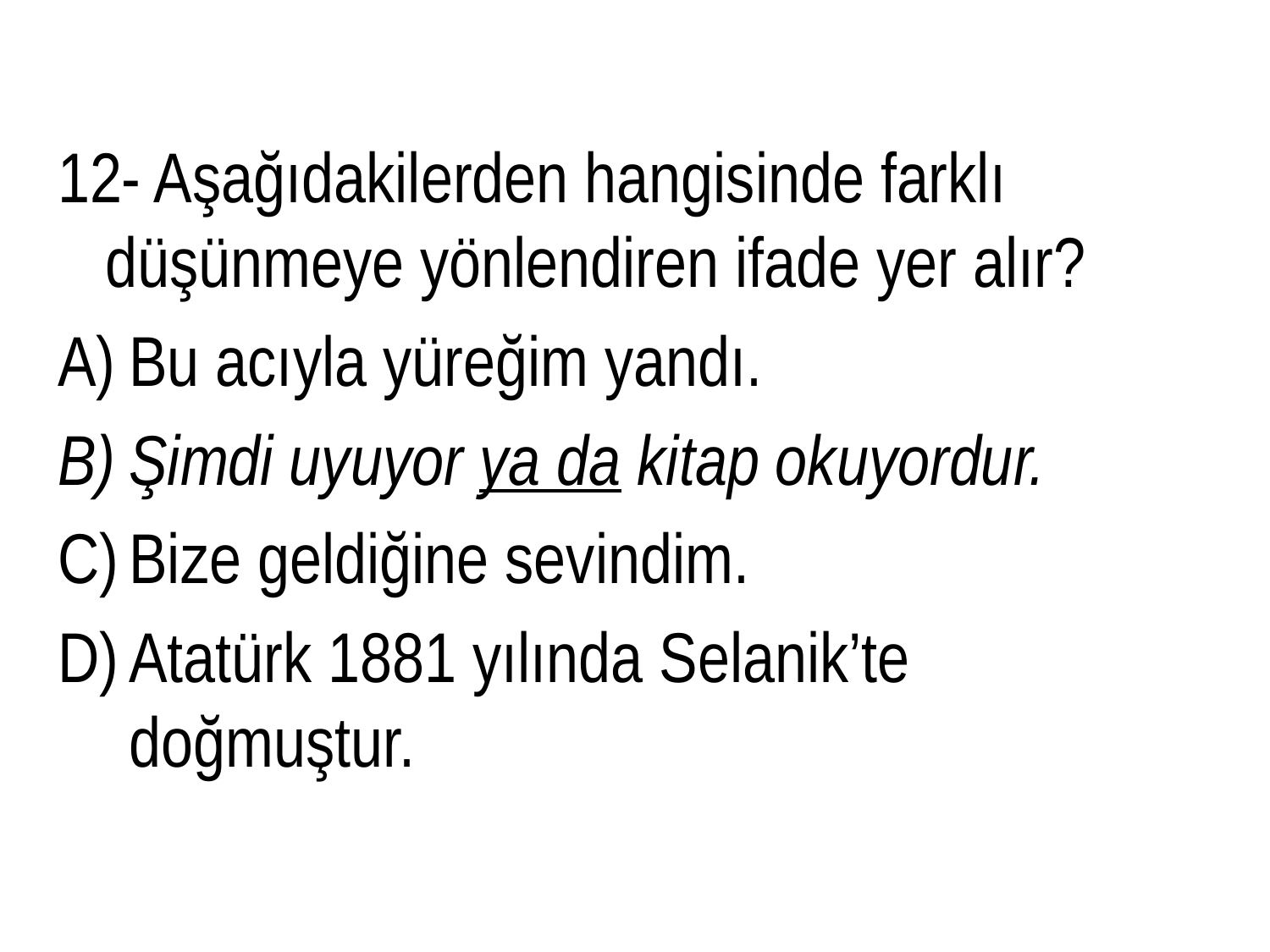

12- Aşağıdakilerden hangisinde farklı düşünmeye yönlendiren ifade yer alır?
Bu acıyla yüreğim yandı.
Şimdi uyuyor ya da kitap okuyordur.
Bize geldiğine sevindim.
Atatürk 1881 yılında Selanik’te doğmuştur.